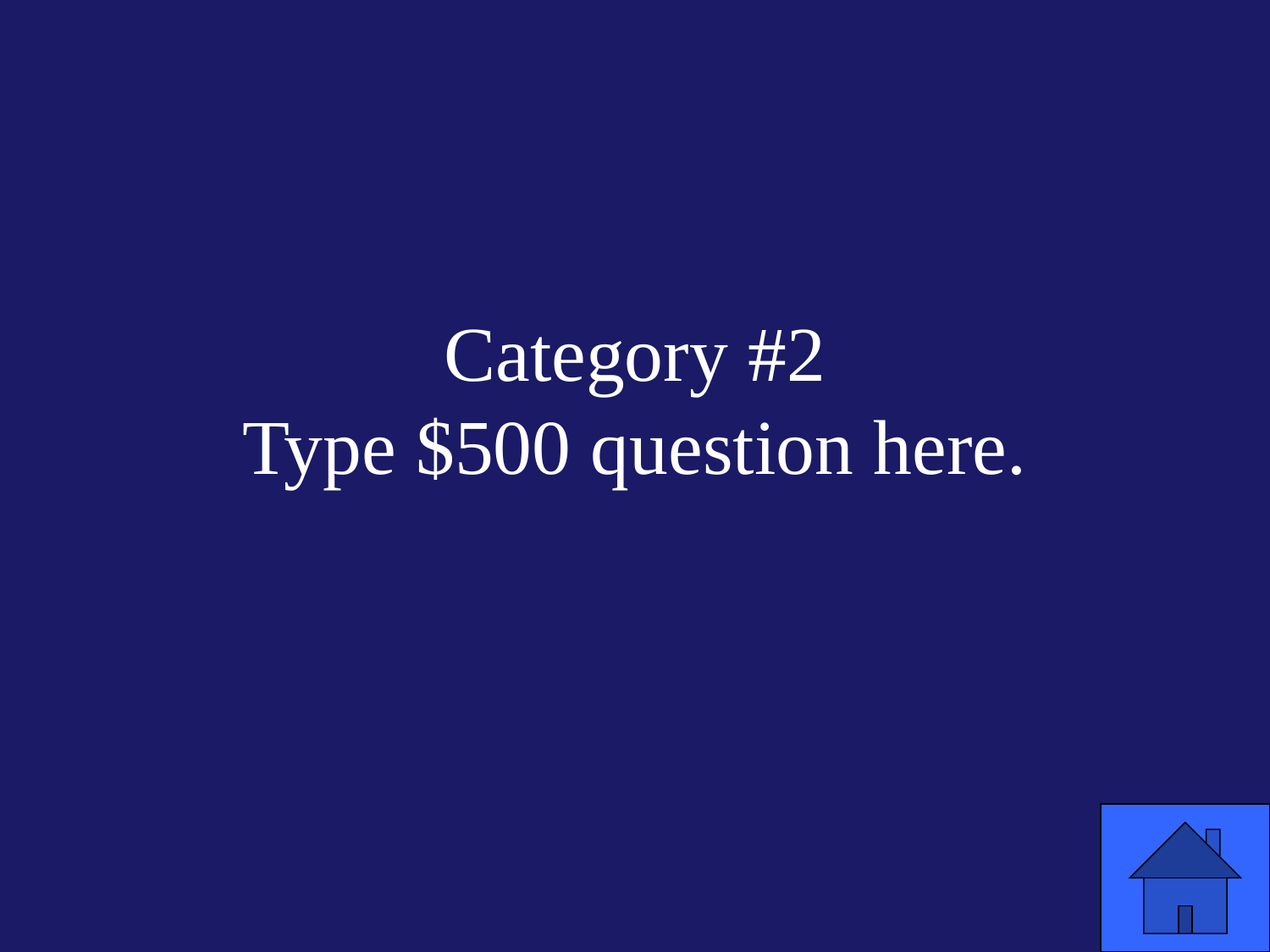

# Category #2 Type $500 question here.